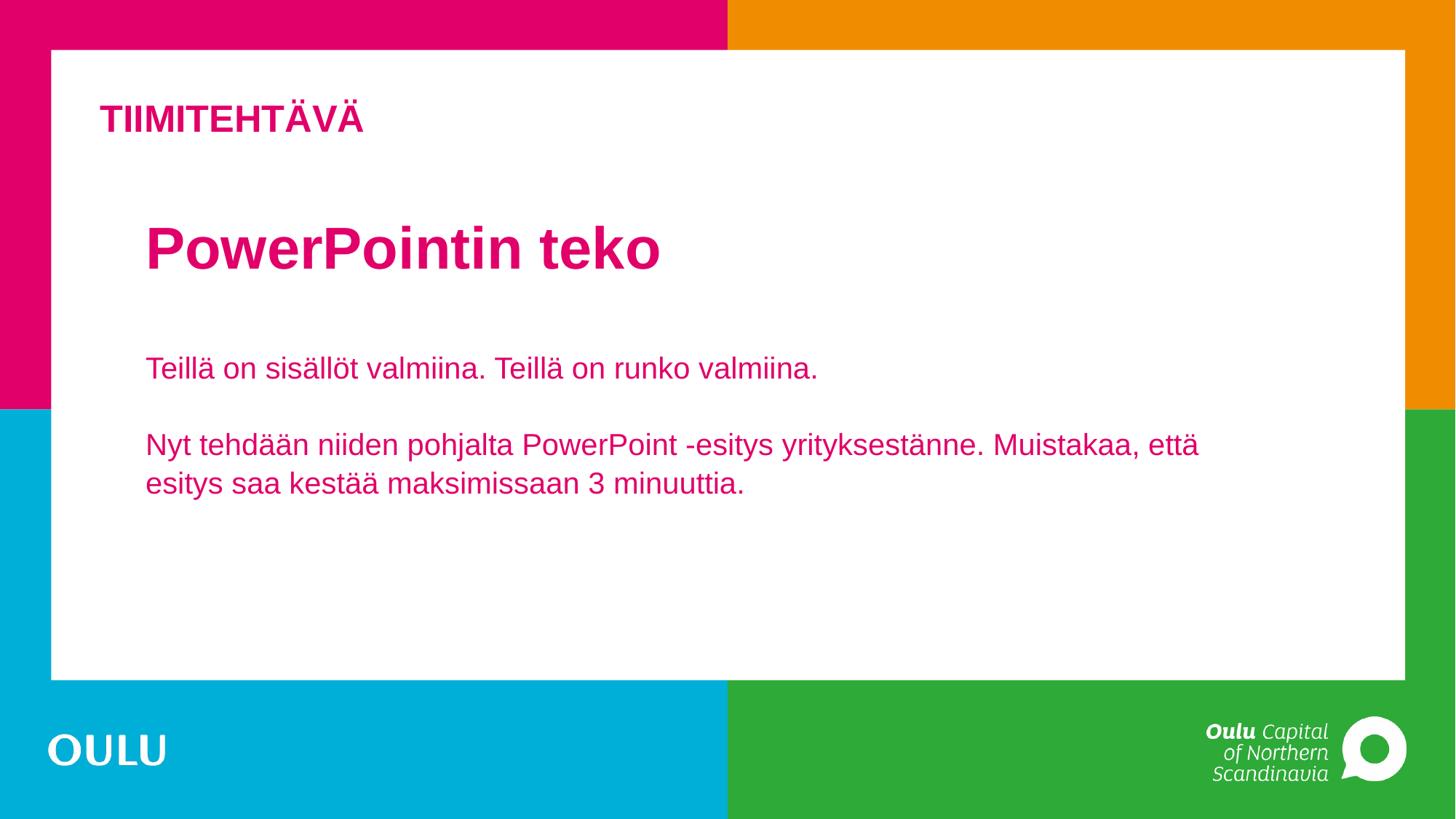

# TIIMITEHTÄVÄ
PowerPointin teko
Teillä on sisällöt valmiina. Teillä on runko valmiina.

Nyt tehdään niiden pohjalta PowerPoint -esitys yrityksestänne. Muistakaa, että esitys saa kestää maksimissaan 3 minuuttia.